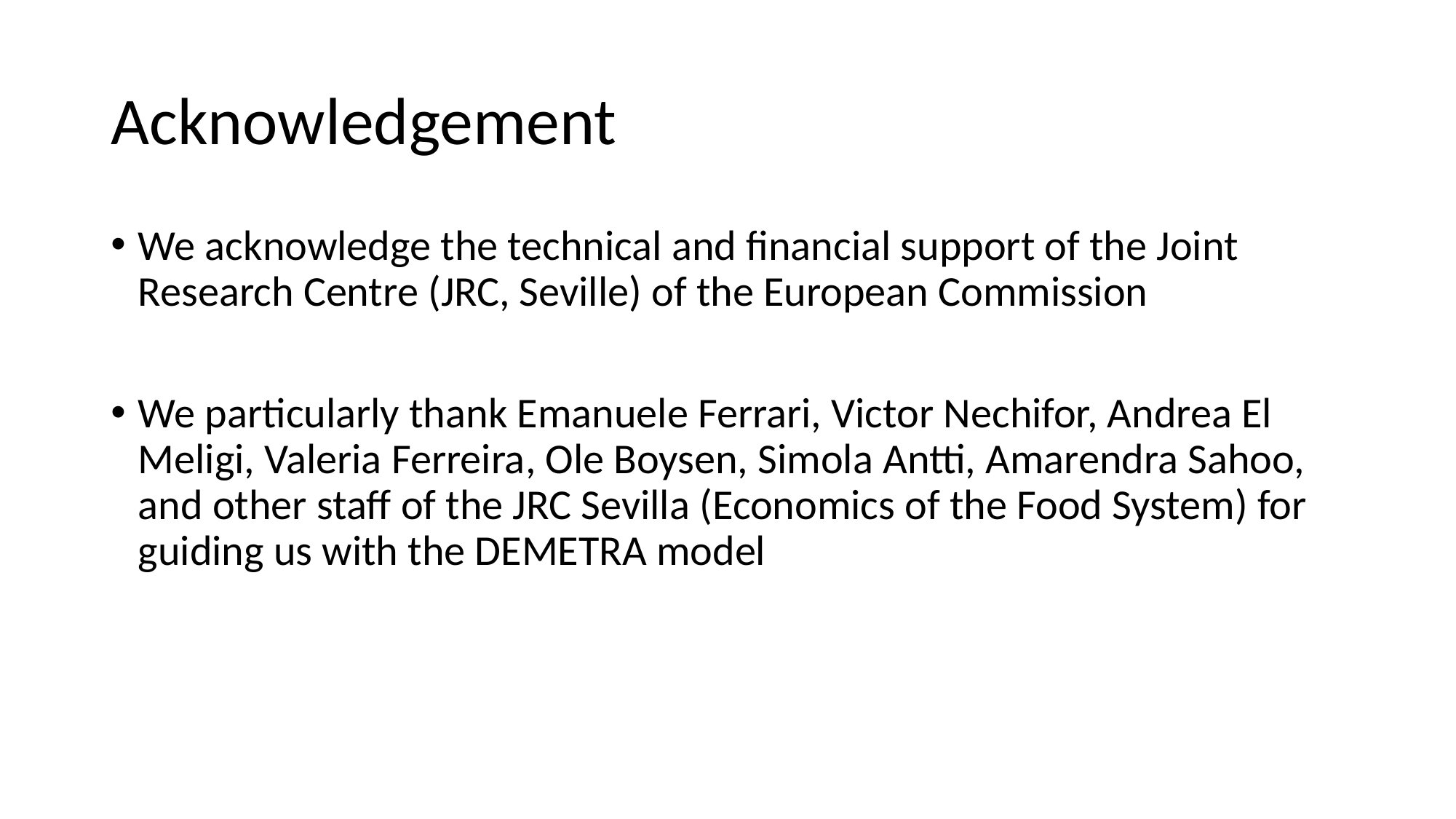

# Acknowledgement
We acknowledge the technical and financial support of the Joint Research Centre (JRC, Seville) of the European Commission

We particularly thank Emanuele Ferrari, Victor Nechifor, Andrea El Meligi, Valeria Ferreira, Ole Boysen, Simola Antti, Amarendra Sahoo, and other staff of the JRC Sevilla (Economics of the Food System) for guiding us with the DEMETRA model